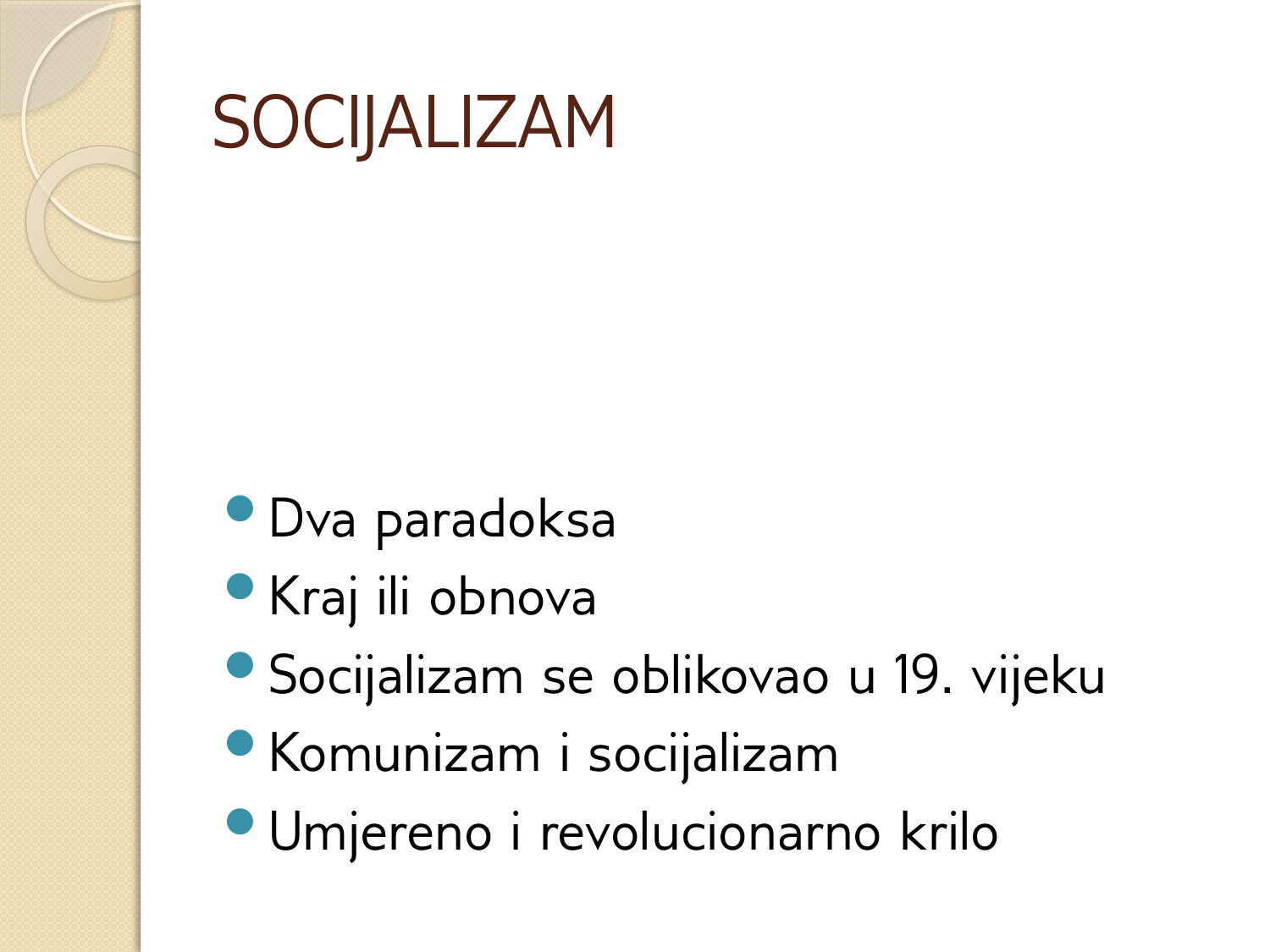

# SOCIJALIZAM
Dva paradoksa
Kraj ili obnova
Socijalizam se oblikovao u 19. vijeku
Komunizam i socijalizam
Umjereno i revolucionarno krilo